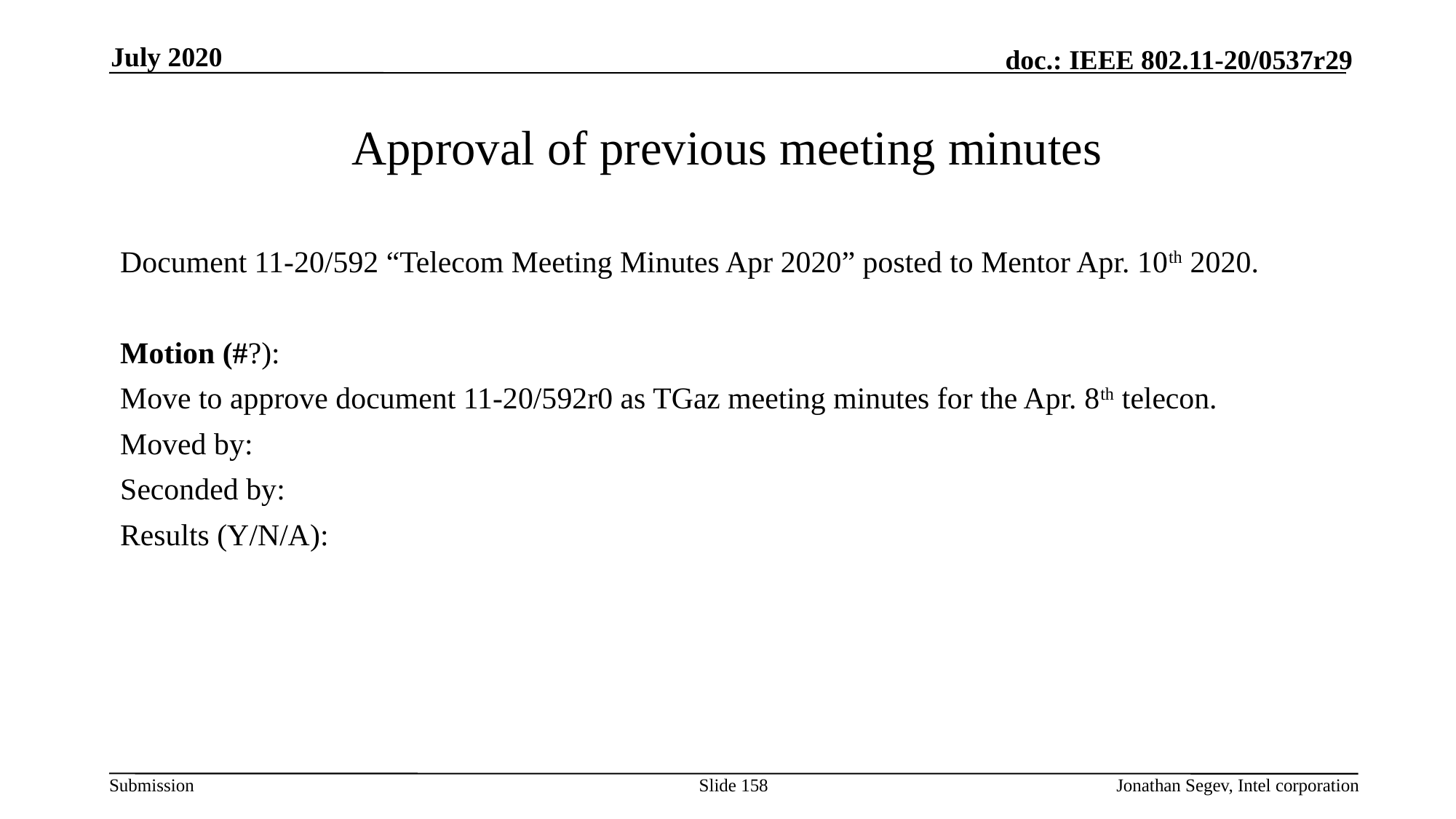

July 2020
# Approval of previous meeting minutes
Document 11-20/592 “Telecom Meeting Minutes Apr 2020” posted to Mentor Apr. 10th 2020.

Motion (#?):
Move to approve document 11-20/592r0 as TGaz meeting minutes for the Apr. 8th telecon.
Moved by:
Seconded by:
Results (Y/N/A):

Slide 158
Jonathan Segev, Intel corporation